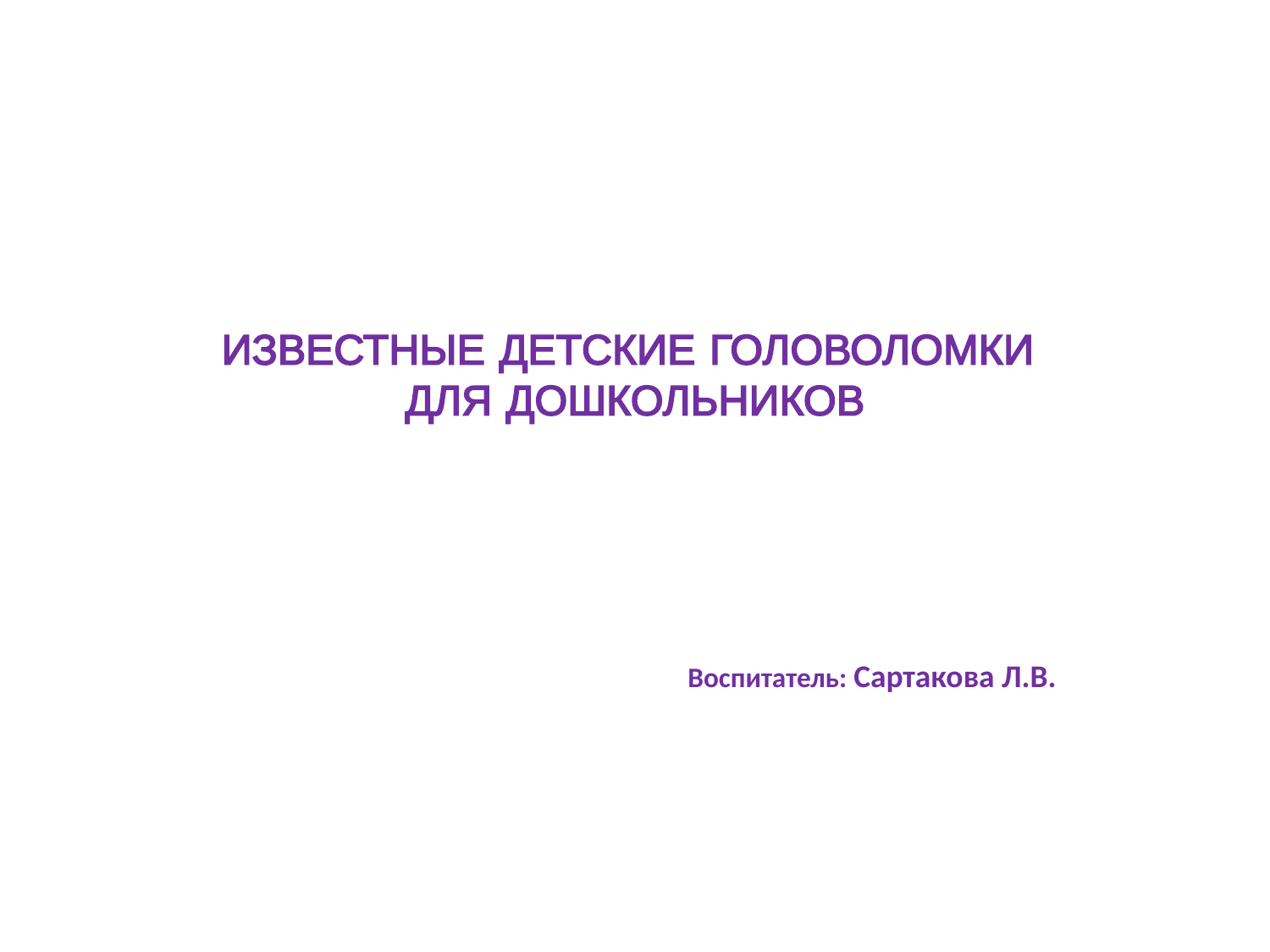

# ИЗВЕСТНЫЕ ДЕТСКИЕ ГОЛОВОЛОМКИ ДЛЯ ДОШКОЛЬНИКОВ Воспитатель: Сартакова Л.В.